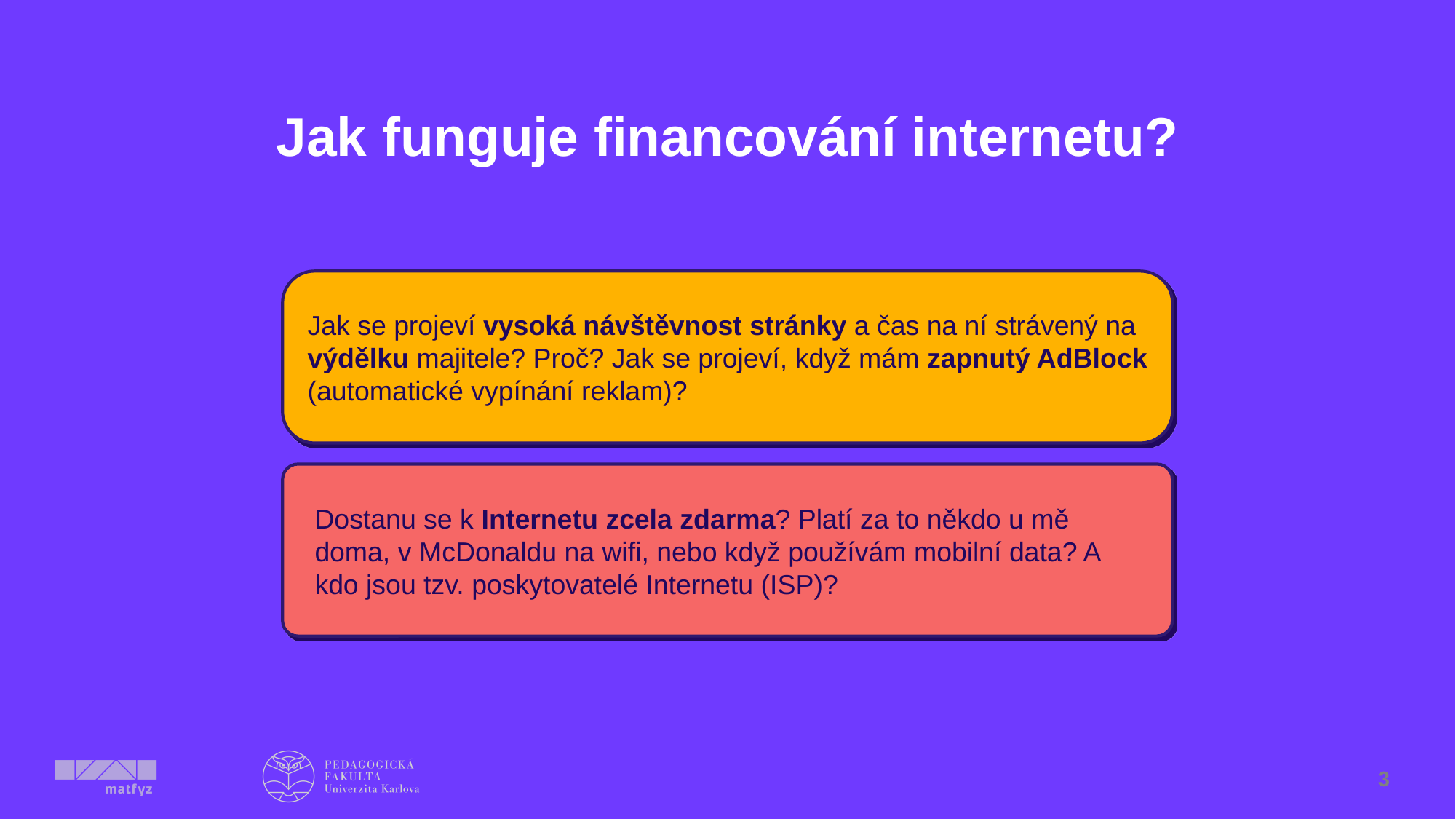

# Jak funguje financování internetu?

Jak se projeví vysoká návštěvnost stránky a čas na ní strávený na výdělku majitele? Proč? Jak se projeví, když mám zapnutý AdBlock (automatické vypínání reklam)?

Dostanu se k Internetu zcela zdarma? Platí za to někdo u mě doma, v McDonaldu na wifi, nebo když používám mobilní data? A kdo jsou tzv. poskytovatelé Internetu (ISP)?
3